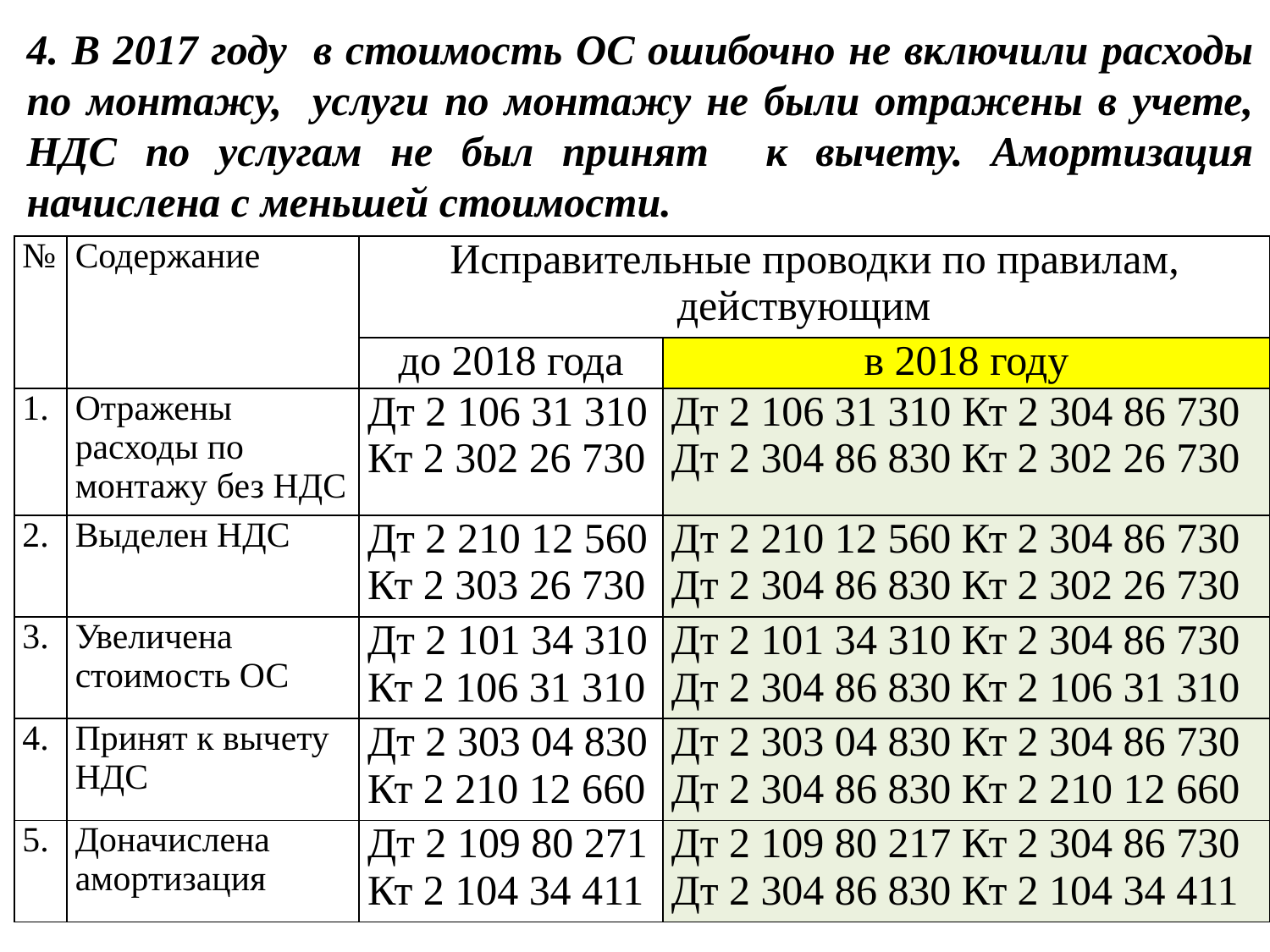

4. В 2017 году  в стоимость ОС ошибочно не включили расходы по монтажу,  услуги по монтажу не были отражены в учете, НДС по услугам не был принят  к вычету. Амортизация начислена с меньшей стоимости.
| № | Содержание | Исправительные проводки по правилам, действующим |  |
| --- | --- | --- | --- |
|  |  | до 2018 года | в 2018 году |
| 1. | Отражены расходы по монтажу без НДС | Дт 2 106 31 310 Кт 2 302 26 730 | Дт 2 106 31 310 Кт 2 304 86 730   Дт 2 304 86 830 Кт 2 302 26 730 |
| 2. | Выделен НДС | Дт 2 210 12 560 Кт 2 303 26 730 | Дт 2 210 12 560 Кт 2 304 86 730 Дт 2 304 86 830 Кт 2 302 26 730 |
| 3. | Увеличена стоимость ОС | Дт 2 101 34 310 Кт 2 106 31 310 | Дт 2 101 34 310 Кт 2 304 86 730 Дт 2 304 86 830 Кт 2 106 31 310 |
| 4. | Принят к вычету НДС | Дт 2 303 04 830 Кт 2 210 12 660 | Дт 2 303 04 830 Кт 2 304 86 730 Дт 2 304 86 830 Кт 2 210 12 660 |
| 5. | Доначислена амортизация | Дт 2 109 80 271 Кт 2 104 34 411 | Дт 2 109 80 217 Кт 2 304 86 730 Дт 2 304 86 830 Кт 2 104 34 411 |
62